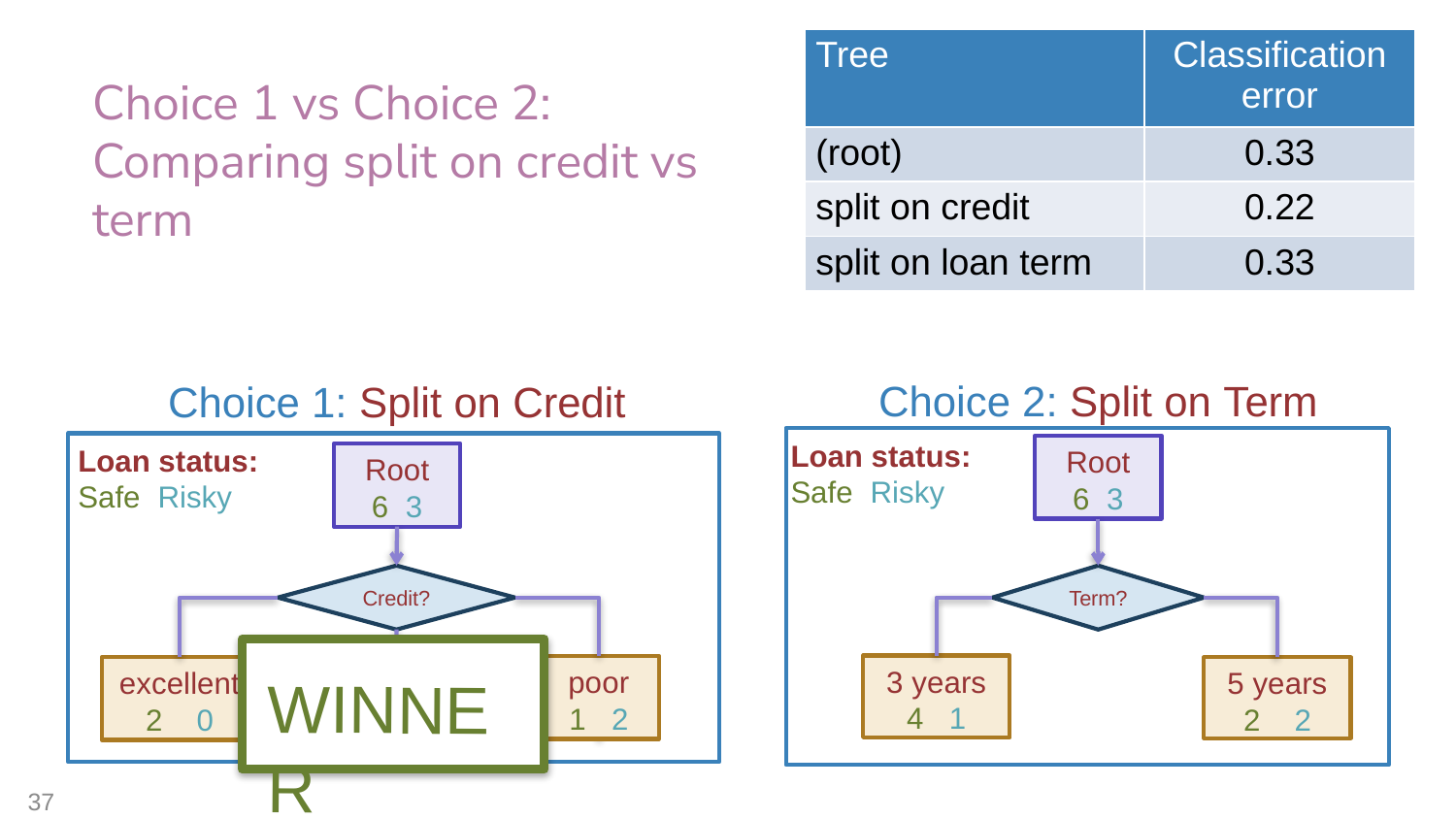

| Tree | Classification error |
| --- | --- |
| (root) | 0.33 |
| split on credit | 0.22 |
| split on loan term | 0.33 |
# Choice 1 vs Choice 2: Comparing split on credit vs term
Choice 2: Split on Term
Choice 1: Split on Credit

Loan status:
Safe  Risky

Loan status:
Safe  Risky
Root
6  3
Root
6  3
Credit?
Term?

WINNER
fair
3   1

3 years
4   1
poor
1   2
excellent
2    0
5 years
2    2